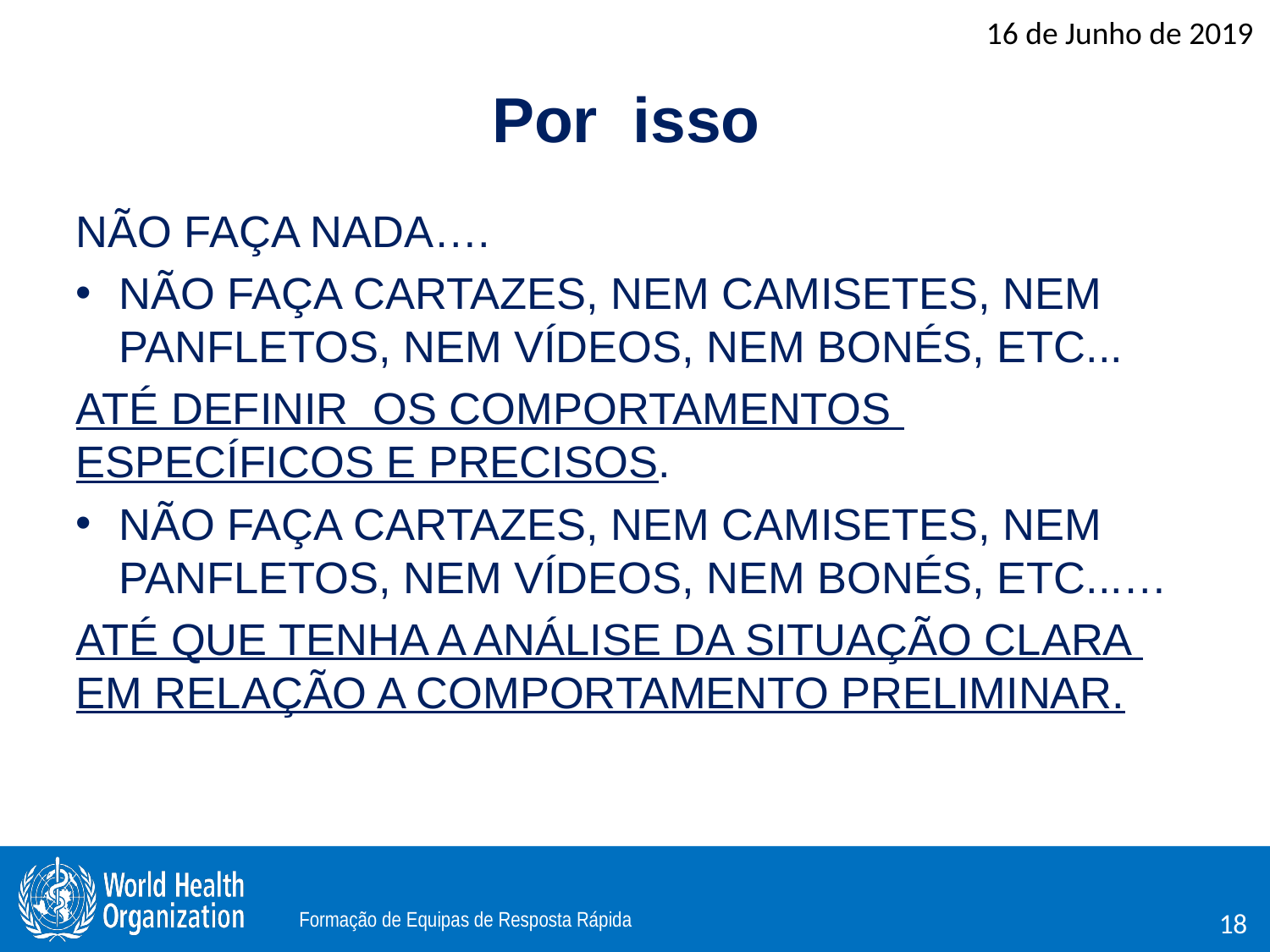

16 de Junho de 2019
# Por  isso
Não faça nada….
não faça cartazes, nem camisetes, nem panfletos, nem vídeos, nem bonés, etc...
até definir  os comportamentos  específicos e precisos.
não faça cartazes, nem camisetes, nem panfletos, nem vídeos, nem bonés, etc...…
até que tenha a análise DA SITUAÇÃO clara  em relação A comportamento preliminar.